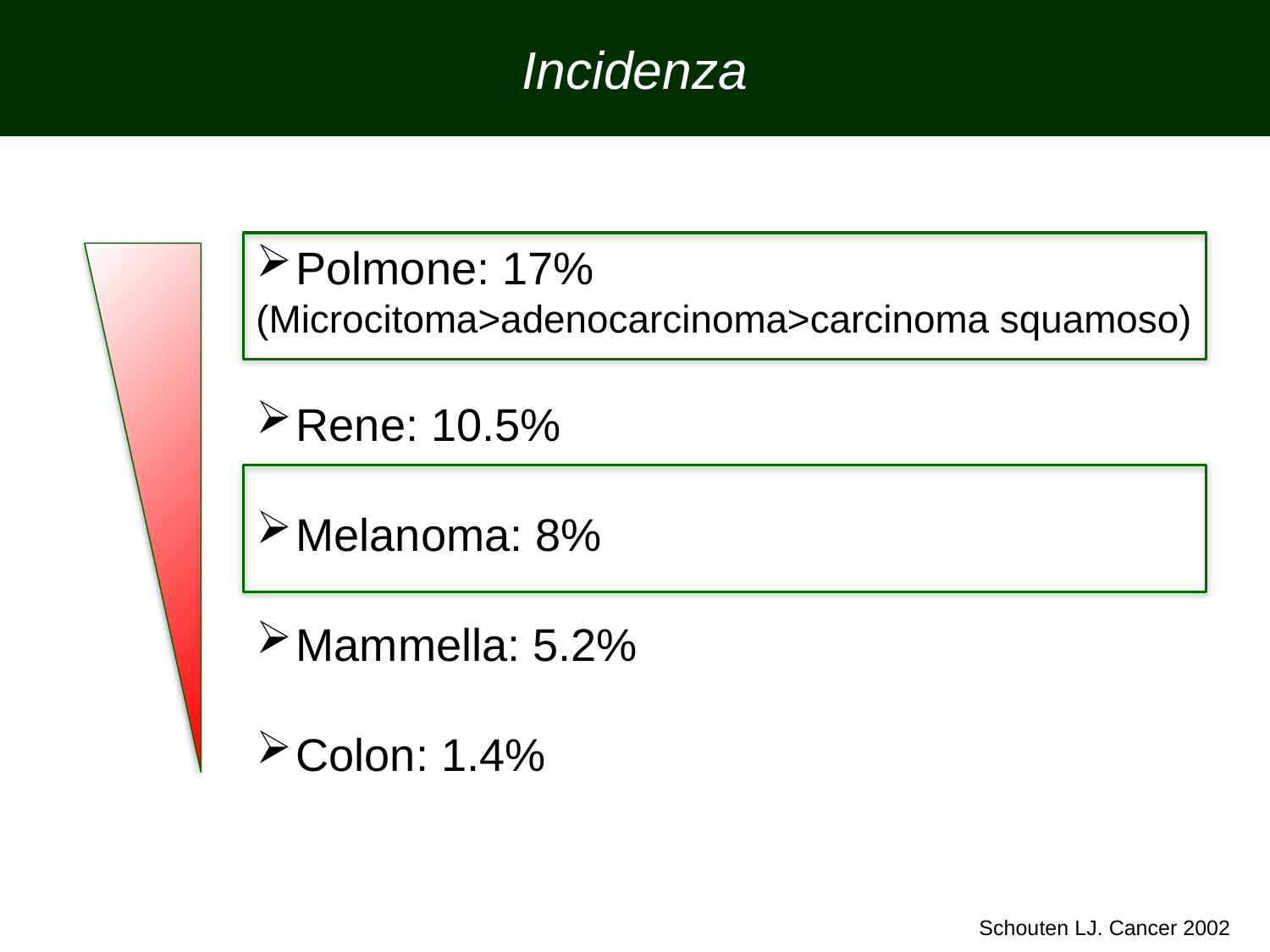

# Incidenza
Polmone: 17%
(Microcitoma>adenocarcinoma>carcinoma squamoso)

Rene: 10.5%

Melanoma: 8%

Mammella: 5.2%

Colon: 1.4%

Schouten LJ. Cancer 2002